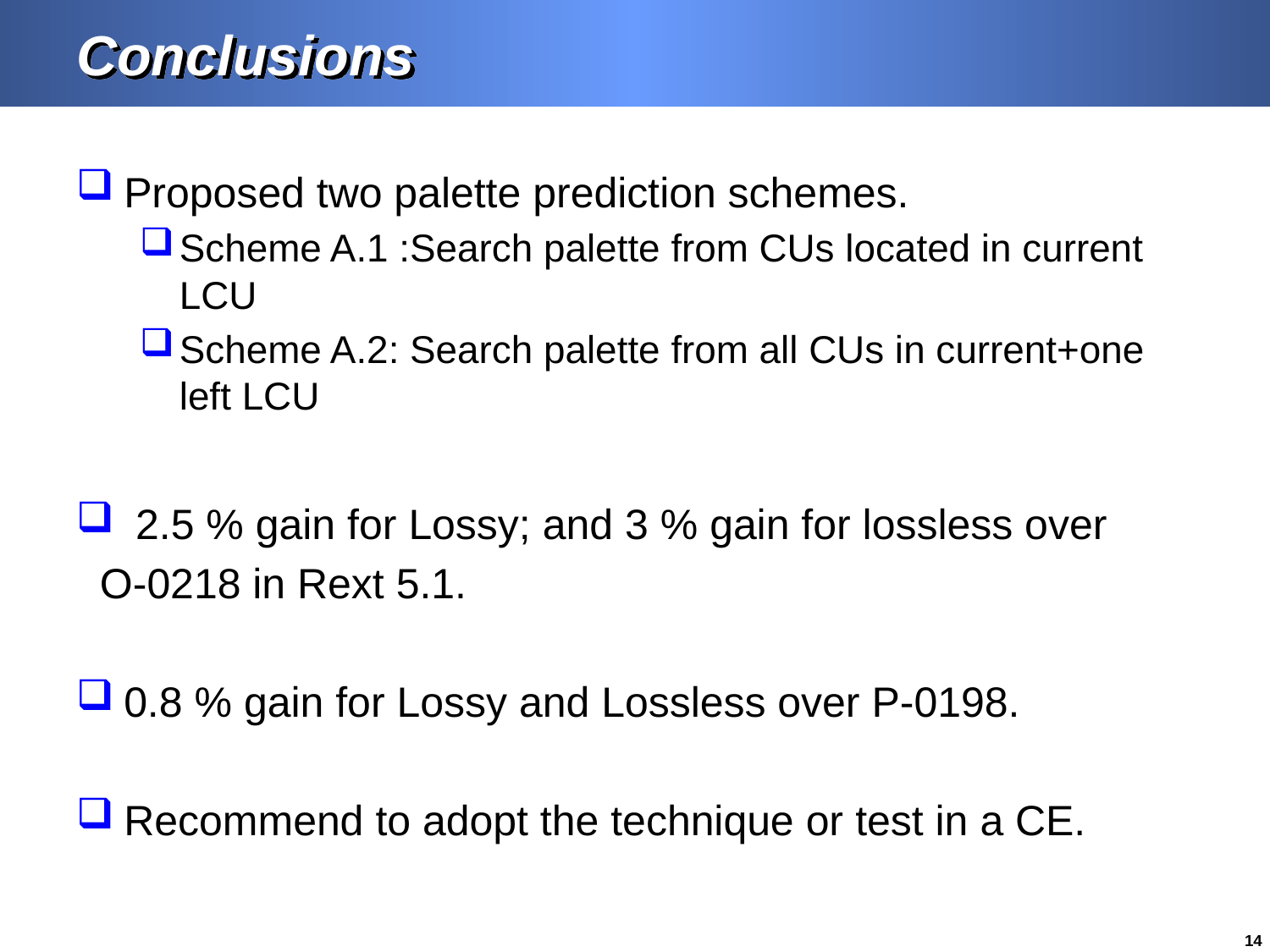

# Conclusions
Proposed two palette prediction schemes.
Scheme A.1 :Search palette from CUs located in current LCU
Scheme A.2: Search palette from all CUs in current+one left LCU

 2.5 % gain for Lossy; and 3 % gain for lossless over
  O-0218 in Rext 5.1.

0.8 % gain for Lossy and Lossless over P-0198.

Recommend to adopt the technique or test in a CE.
14